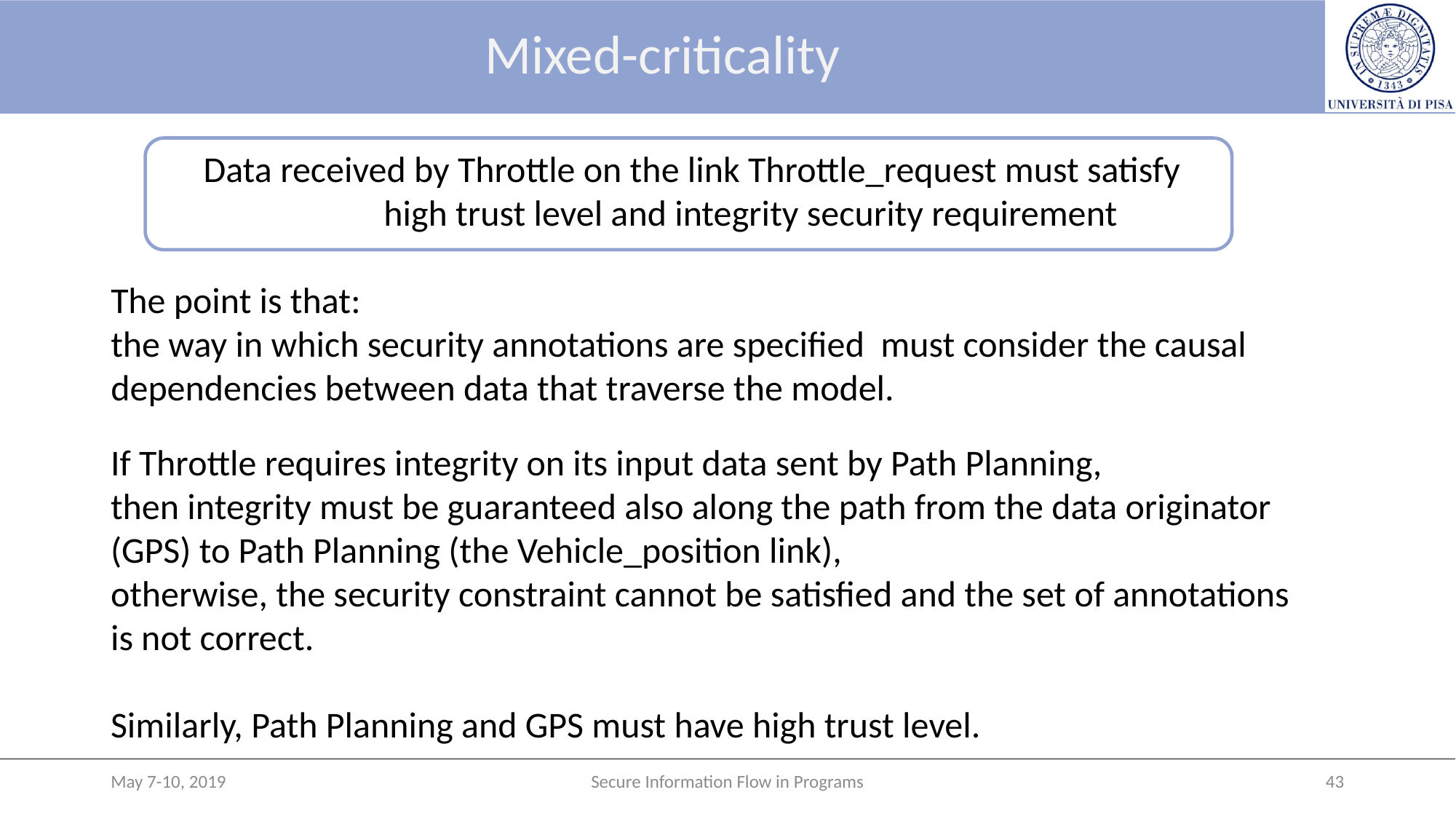

# Mixed-criticality

Data received by Throttle on the link Throttle_request must satisfy
	high trust level and integrity security requirement

The point is that:
the way in which security annotations are specified  must consider the causal dependencies between data that traverse the model.

If Throttle requires integrity on its input data sent by Path Planning,
then integrity must be guaranteed also along the path from the data originator (GPS) to Path Planning (the Vehicle_position link),
otherwise, the security constraint cannot be satisfied and the set of annotations  is not correct.

Similarly, Path Planning and GPS must have high trust level.
May 7-10, 2019
Secure Information Flow in Programs
43